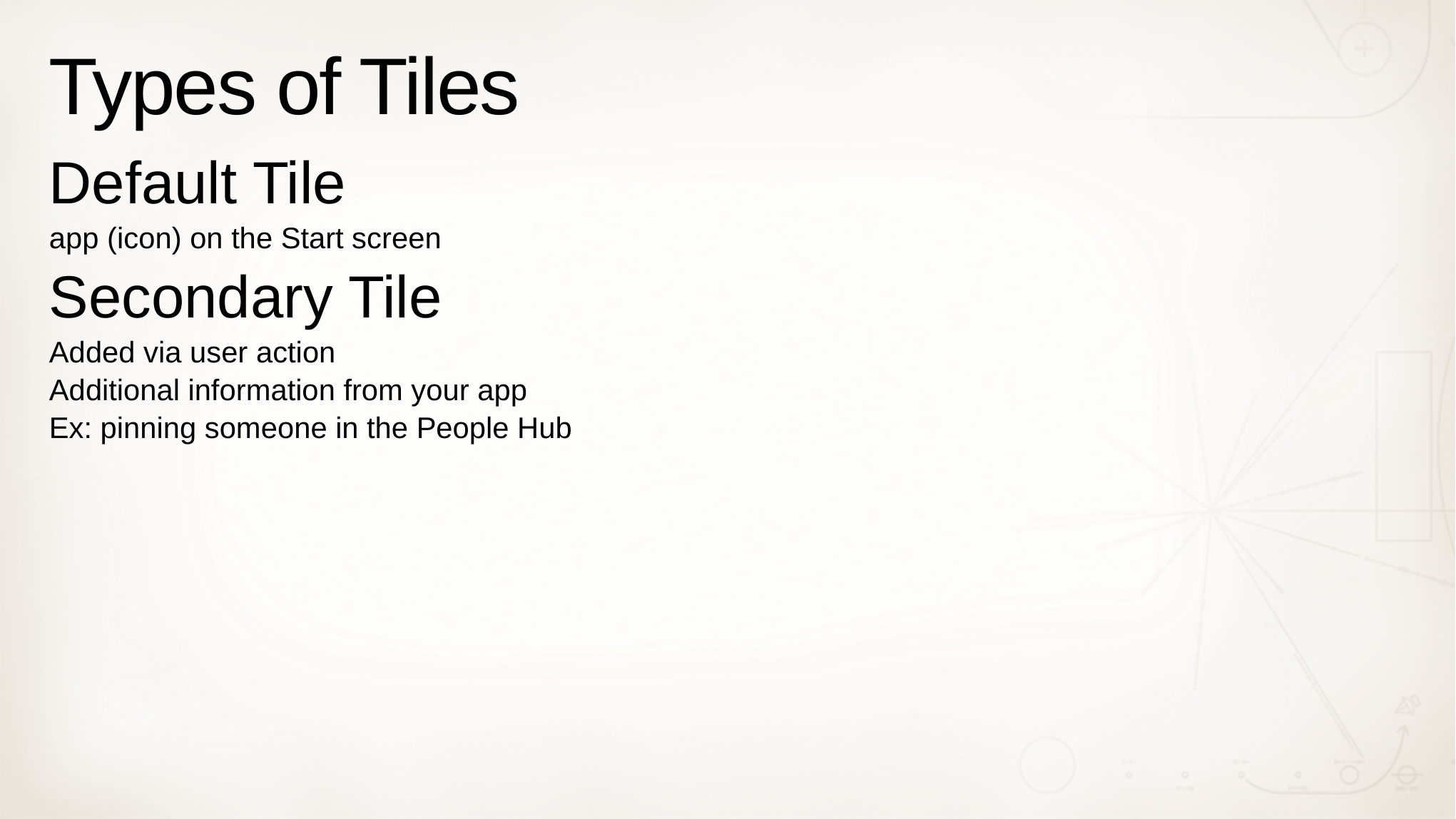

# Types of Tiles
Default Tile
app (icon) on the Start screen
Secondary Tile
Added via user action
Additional information from your app
Ex: pinning someone in the People Hub